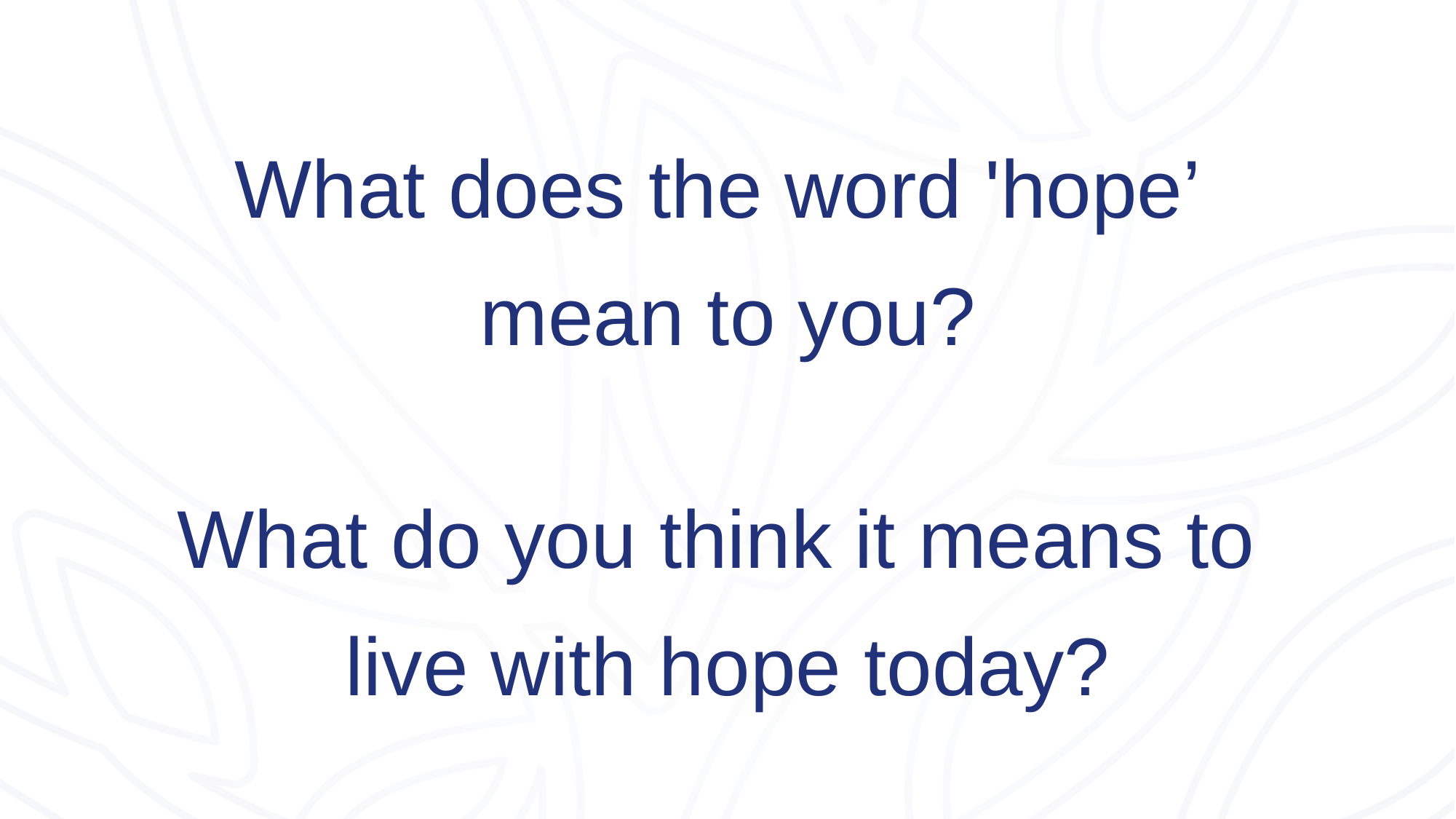

# What does the word 'hope’ mean to you? What do you think it means to live with hope today?